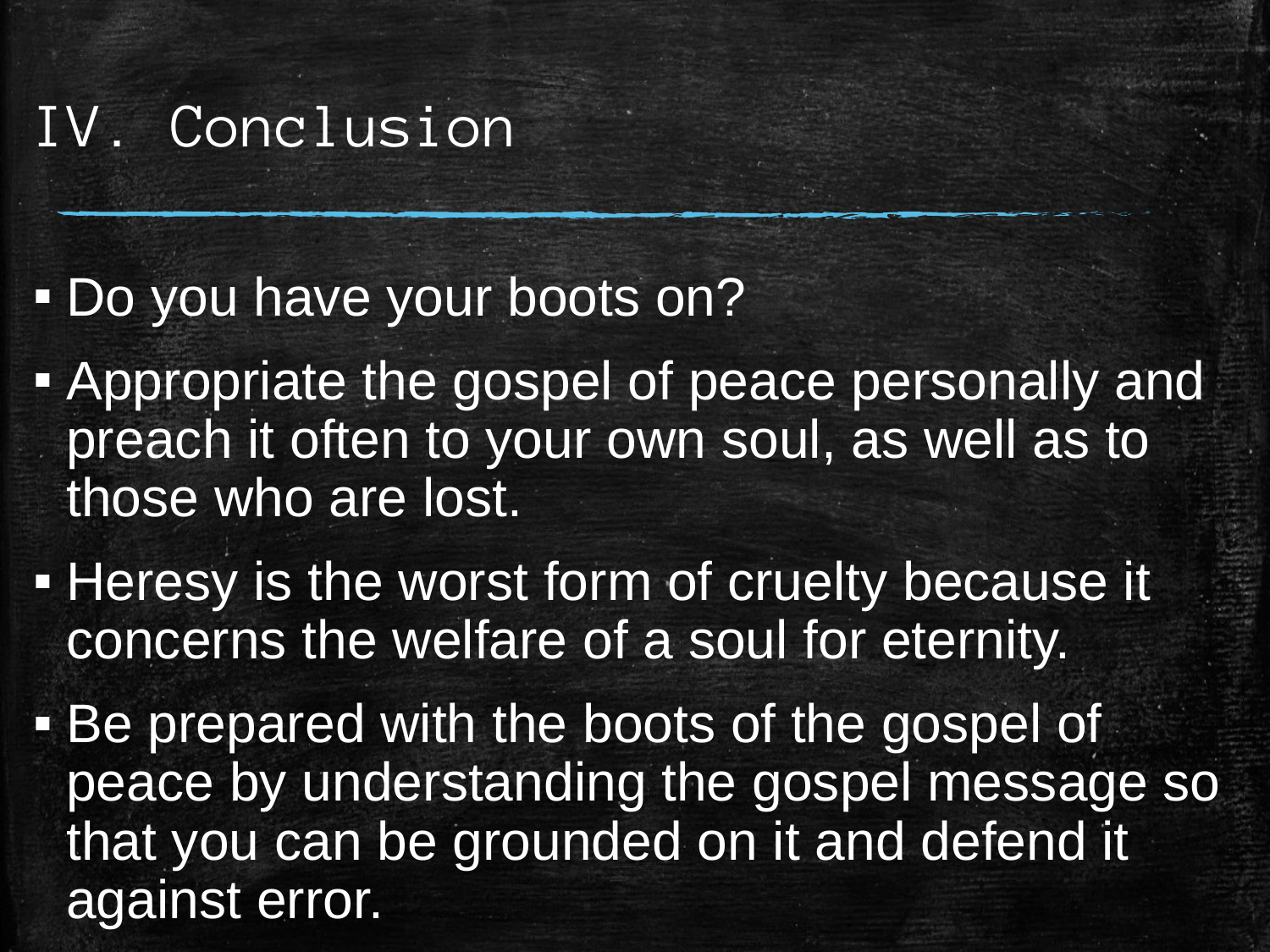

# IV. Conclusion
Do you have your boots on?
Appropriate the gospel of peace personally and preach it often to your own soul, as well as to those who are lost.
Heresy is the worst form of cruelty because it concerns the welfare of a soul for eternity.
Be prepared with the boots of the gospel of peace by understanding the gospel message so that you can be grounded on it and defend it against error.